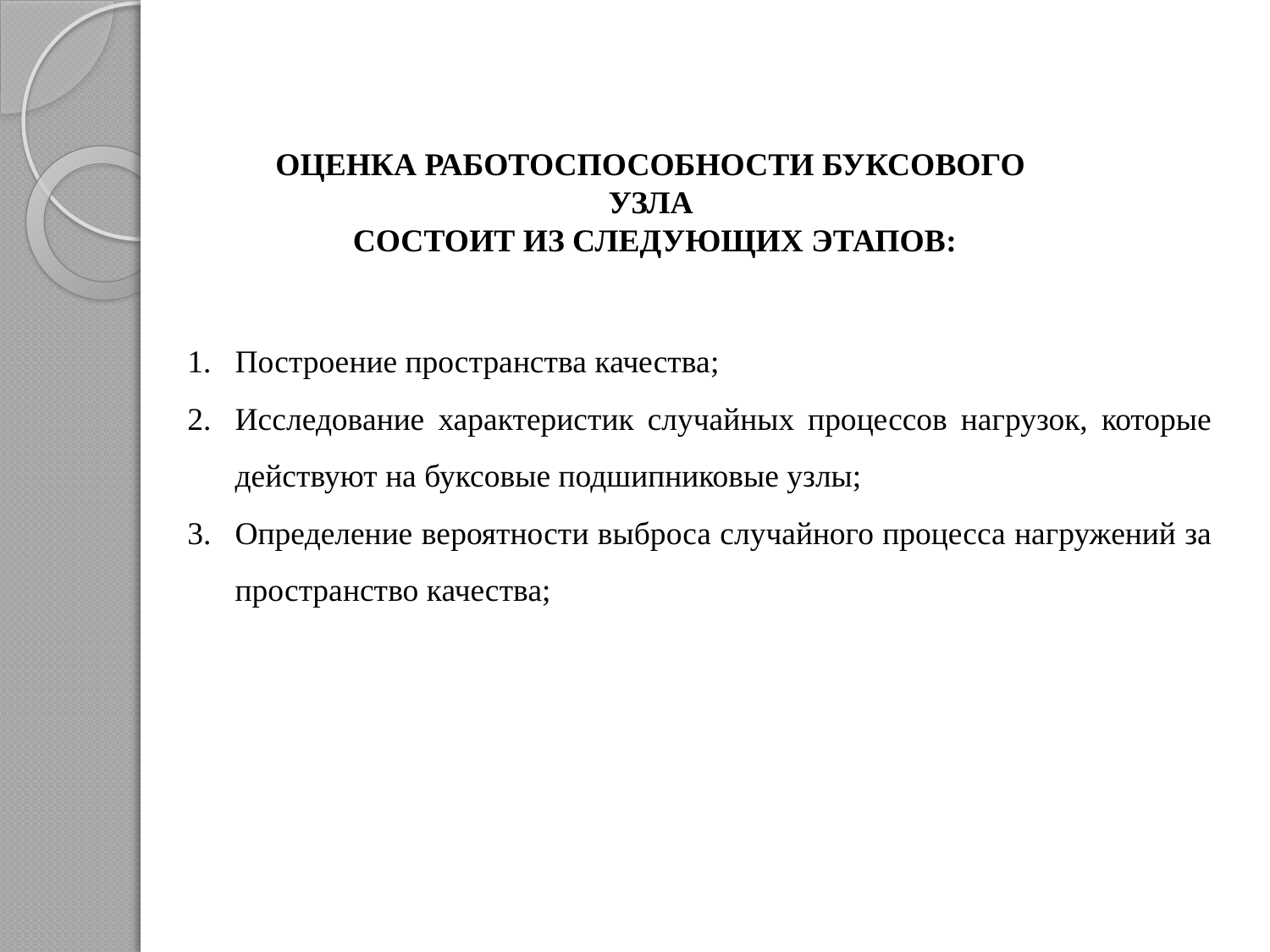

ОЦЕНКА РАБОТОСПОСОБНОСТИ БУКСОВОГО
УЗЛА
 СОСТОИТ ИЗ СЛЕДУЮЩИХ ЭТАПОВ:
Построение пространства качества;
Исследование характеристик случайных процессов нагрузок, которые действуют на буксовые подшипниковые узлы;
Определение вероятности выброса случайного процесса нагружений за пространство качества;